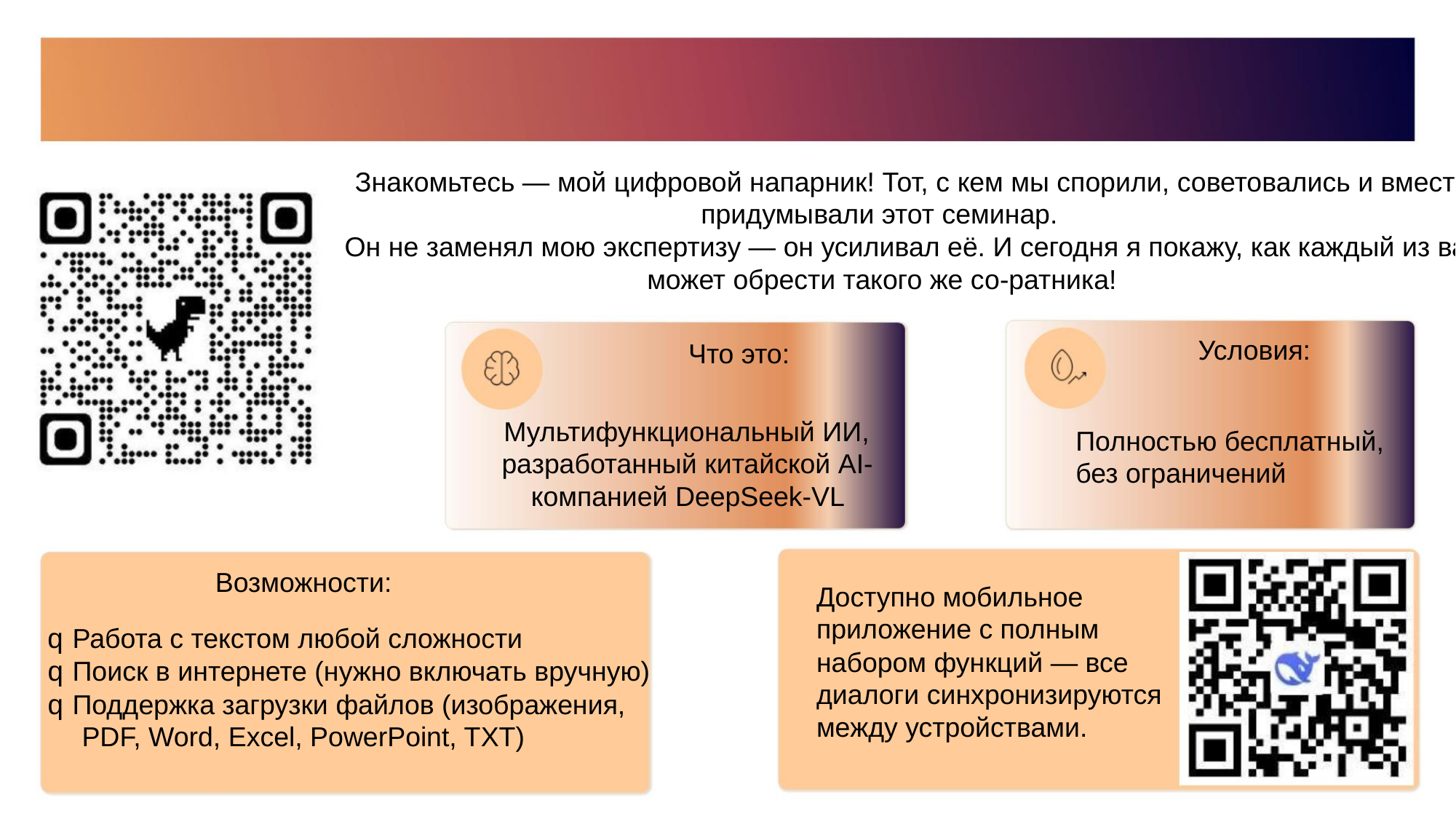

Знакомьтесь — мой цифровой напарник! Тот, с кем мы спорили, советовались и вместе
придумывали этот семинар.
Он не заменял мою экспертизу — он усиливал её. И сегодня я покажу, как каждый из вас
может обрести такого же со-ратника!
Условия:
Что это:
Мультифункциональный ИИ,
разработанный китайской AI-
компанией DeepSeek-VL
Полностью бесплатный,
без ограничений
Возможности:
Доступно мобильное
приложение с полным
q Работа с текстом любой сложности
набором функций — все
диалоги синхронизируются
между устройствами.
q Поиск в интернете (нужно включать вручную)
q Поддержка загрузки файлов (изображения,
PDF, Word, Excel, PowerPoint, TXT)